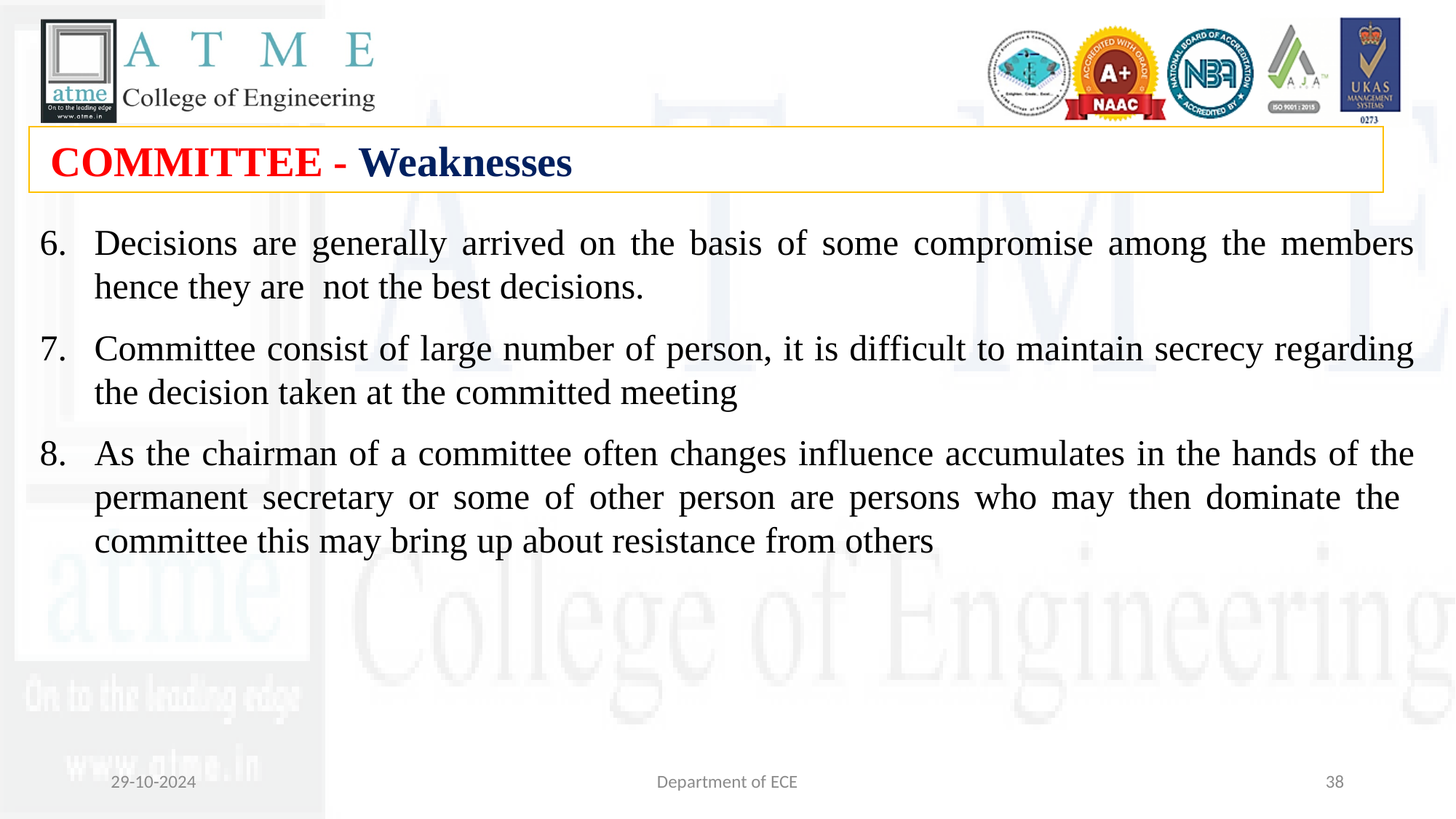

COMMITTEE - Weaknesses
Decisions are generally arrived on the basis of some compromise among the members hence they are  not the best decisions.
Committee consist of large number of person, it is difficult to maintain secrecy regarding the decision taken at the committed meeting
As the chairman of a committee often changes influence accumulates in the hands of the permanent secretary or some of other person are persons who may then dominate the  committee this may bring up about resistance from others

29-10-2024
Department of ECE
38